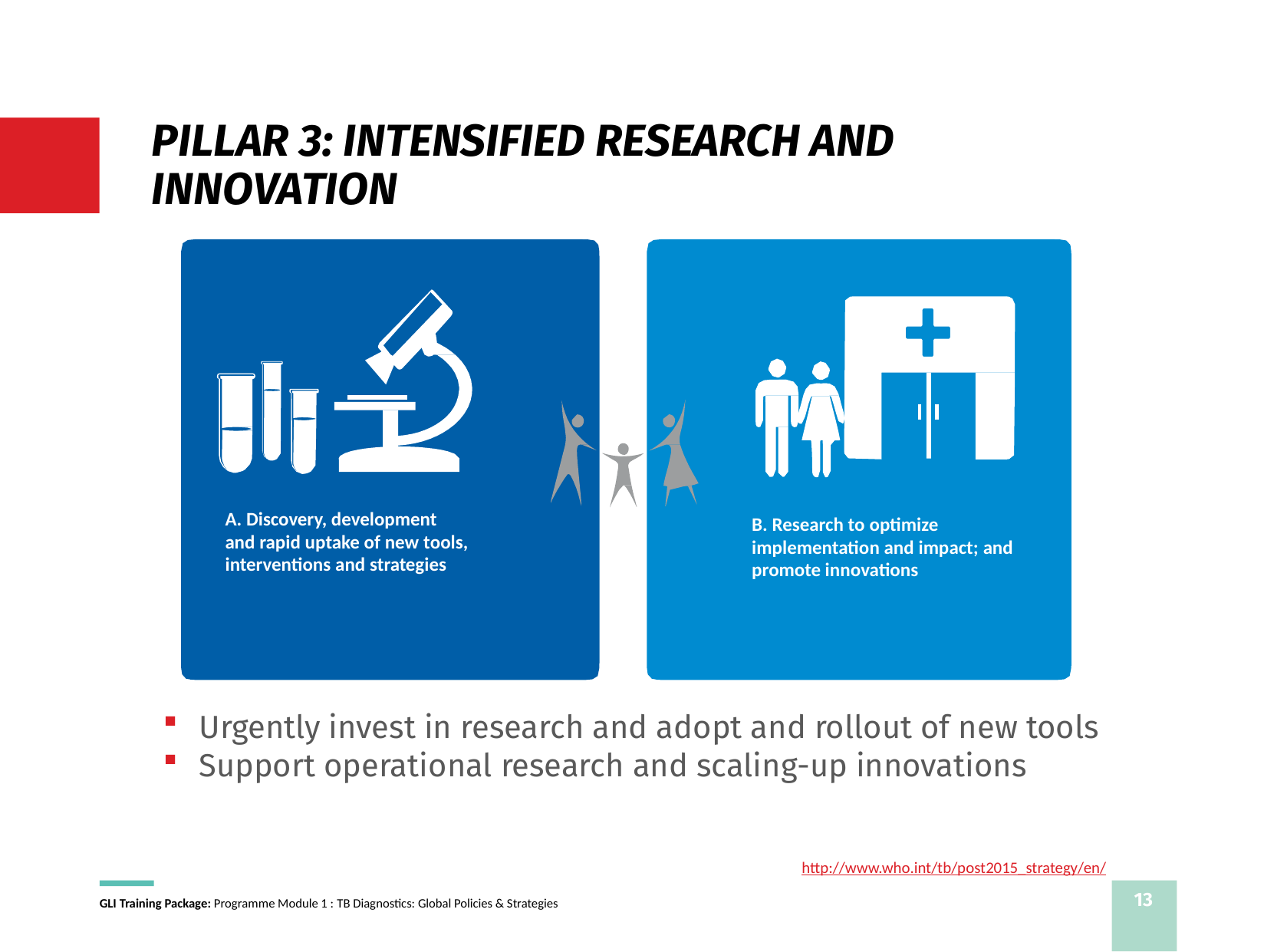

# PILLAR 3: INTENSIFIED RESEARCH AND INNOVATION

A. Discovery, development
and rapid uptake of new tools, interventions and strategies
B. Research to optimize
implementation and impact; and promote innovations

Urgently invest in research and adopt and rollout of new tools
Support operational research and scaling-up innovations
http://www.who.int/tb/post2015_strategy/en/